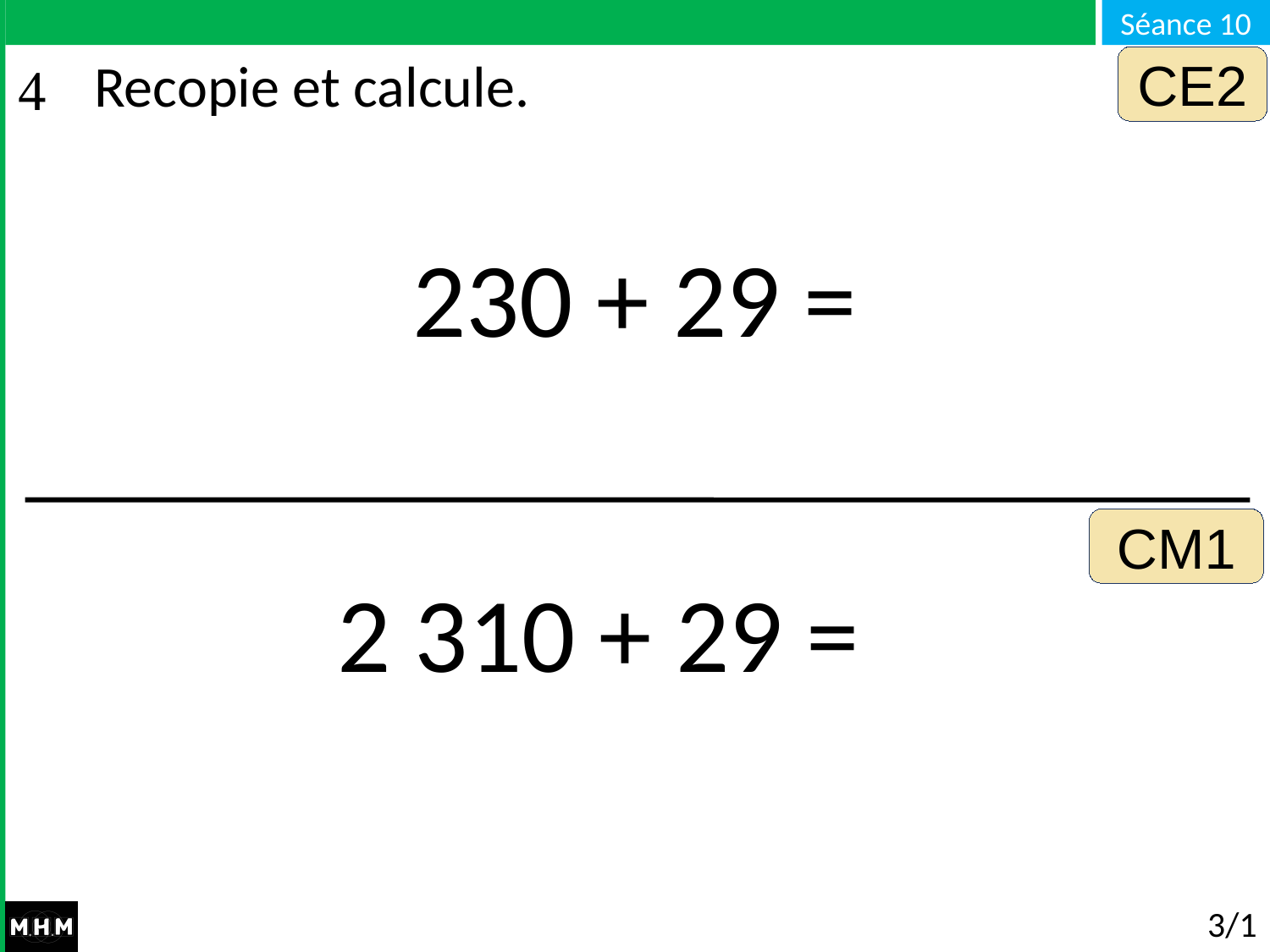

CE2
# Recopie et calcule.
230 + 29 =

CM1
2 310 + 29 =
3/10